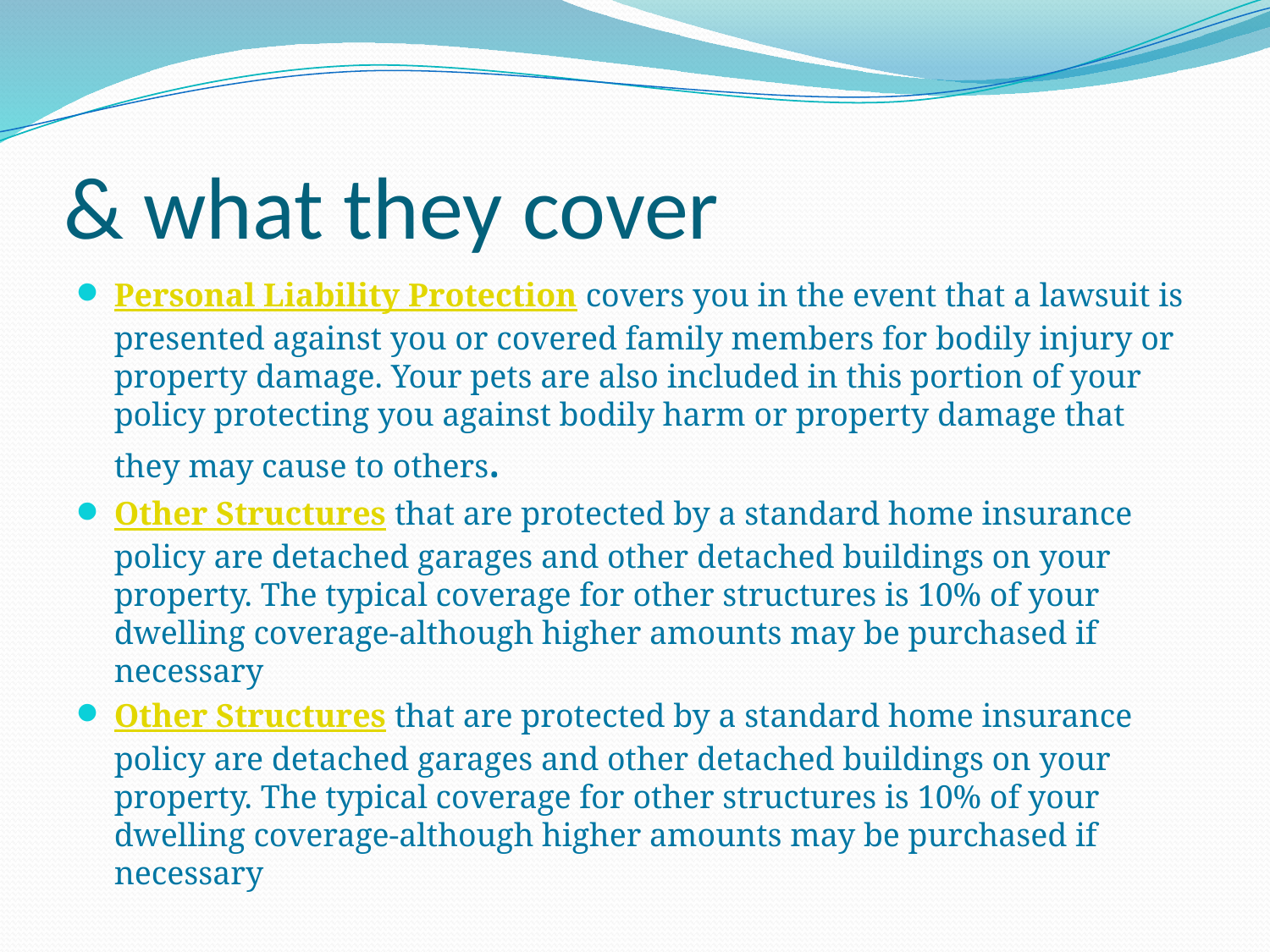

# & what they cover
Personal Liability Protection covers you in the event that a lawsuit is presented against you or covered family members for bodily injury or property damage. Your pets are also included in this portion of your policy protecting you against bodily harm or property damage that they may cause to others.
Other Structures that are protected by a standard home insurance policy are detached garages and other detached buildings on your property. The typical coverage for other structures is 10% of your dwelling coverage-although higher amounts may be purchased if necessary
Other Structures that are protected by a standard home insurance policy are detached garages and other detached buildings on your property. The typical coverage for other structures is 10% of your dwelling coverage-although higher amounts may be purchased if necessary